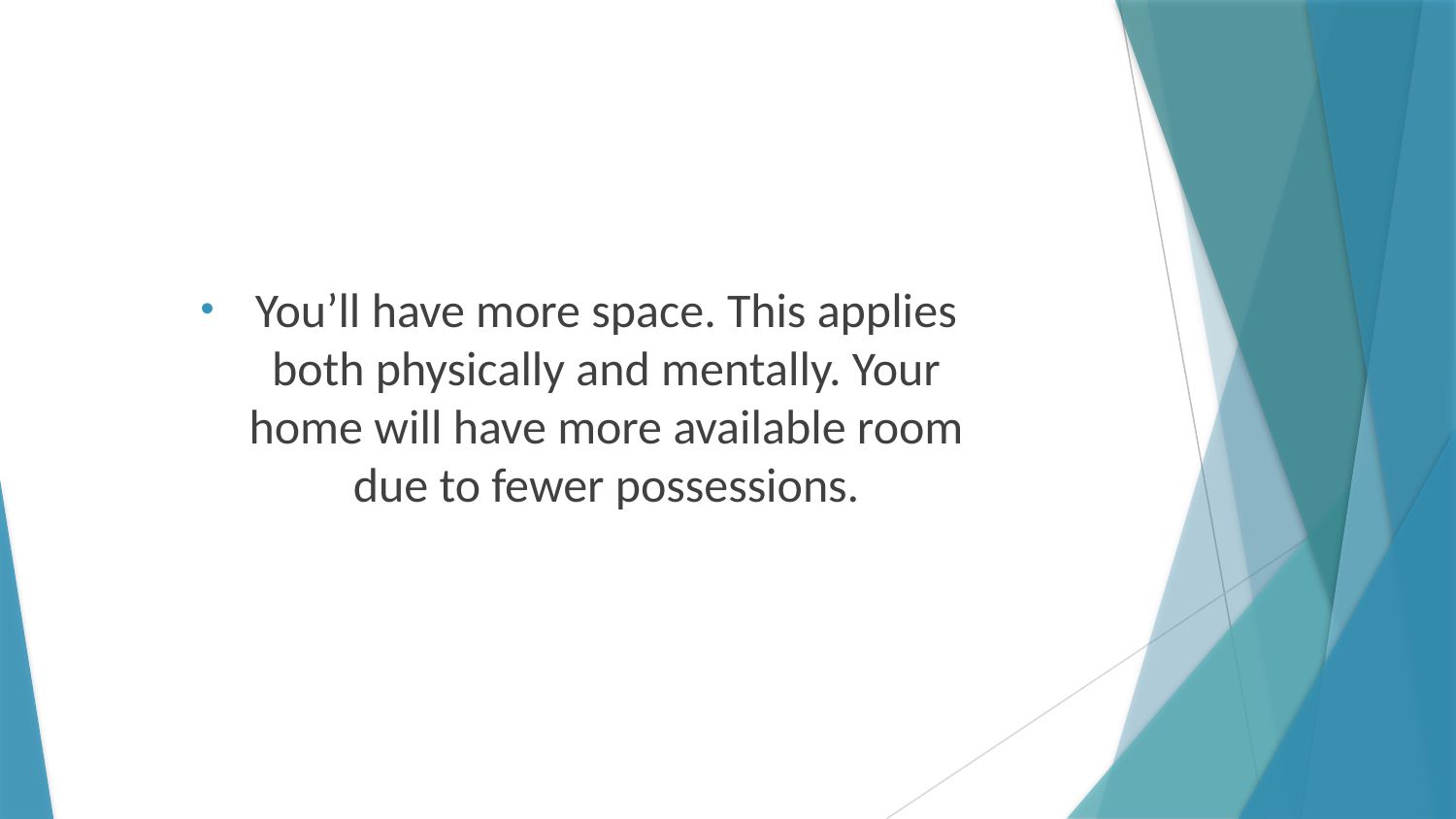

You’ll have more space. This applies both physically and mentally. Your home will have more available room due to fewer possessions.